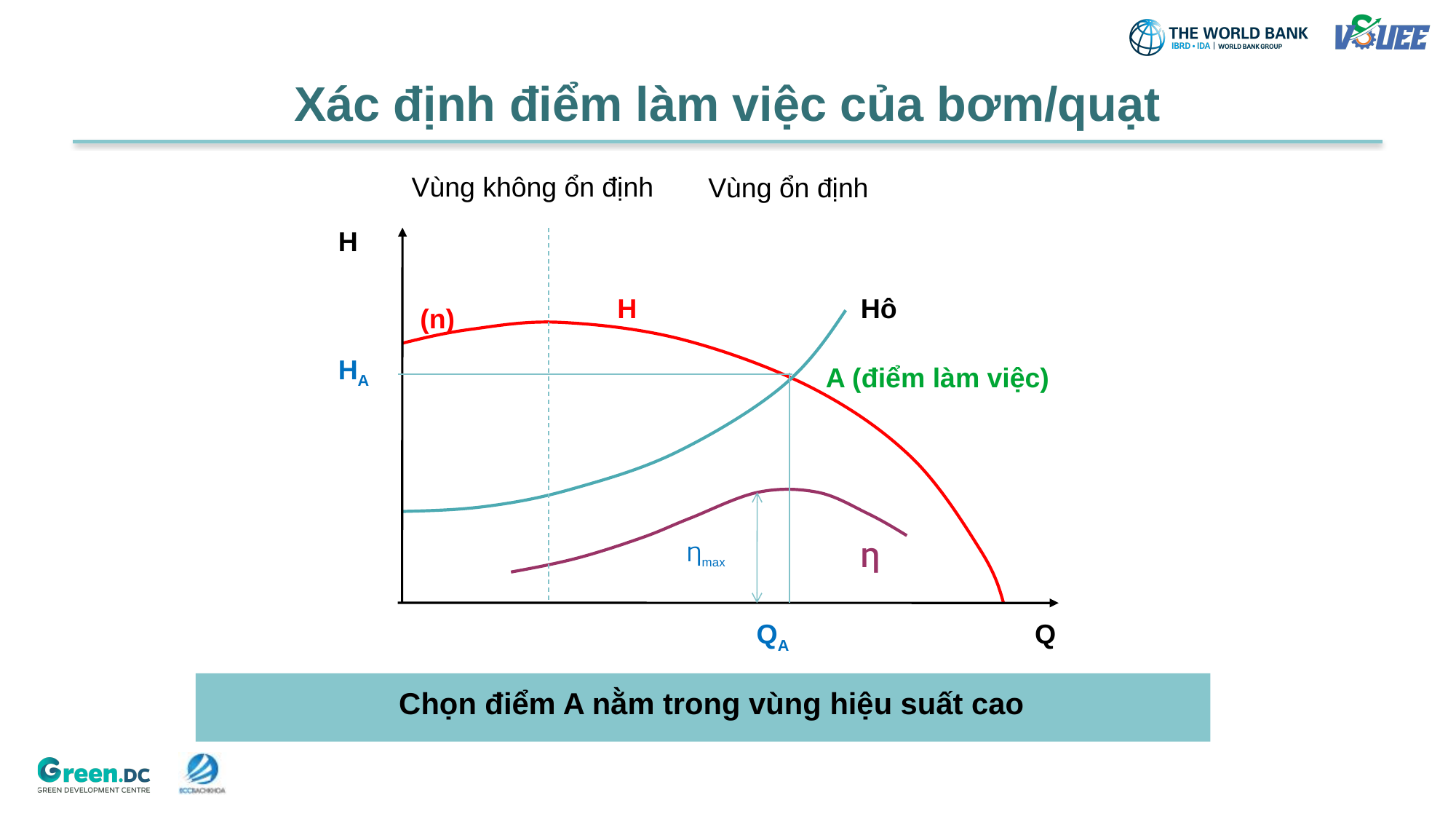

# Xác định điểm làm việc của bơm/quạt
Vùng không ổn định
Vùng ổn định
H
H
Hô

(n)

A (điểm làm việc)
HA

Ƞ
Ƞmax
QA
Q
Chọn điểm A nằm trong vùng hiệu suất cao